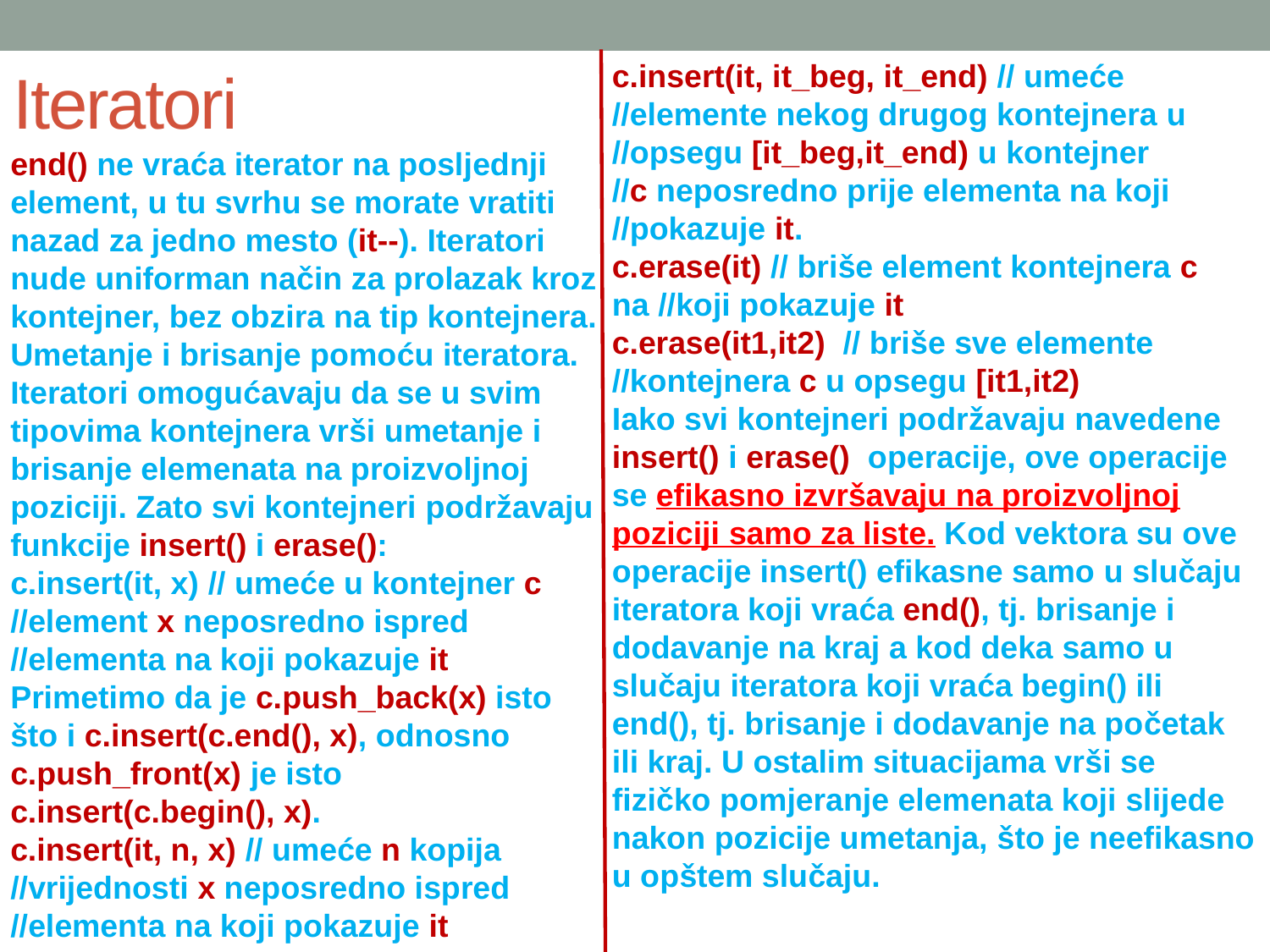

Iteratori
c.insert(it, it_beg, it_end) // umeće //elemente nekog drugog kontejnera u //opsegu [it_beg,it_end) u kontejner
//c neposredno prije elementa na koji //pokazuje it.
c.erase(it) // briše element kontejnera c na //koji pokazuje it
c.erase(it1,it2)  // briše sve elemente //kontejnera c u opsegu [it1,it2)
Iako svi kontejneri podržavaju navedene insert() i erase()  operacije, ove operacije se efikasno izvršavaju na proizvoljnoj poziciji samo za liste. Kod vektora su ove operacije insert() efikasne samo u slučaju iteratora koji vraća end(), tj. brisanje i dodavanje na kraj a kod deka samo u slučaju iteratora koji vraća begin() ili end(), tj. brisanje i dodavanje na početak
ili kraj. U ostalim situacijama vrši se fizičko pomjeranje elemenata koji slijede nakon pozicije umetanja, što je neefikasno u opštem slučaju.

end() ne vraća iterator na posljednji element, u tu svrhu se morate vratiti nazad za jedno mesto (it--). Iteratori nude uniforman način za prolazak kroz kontejner, bez obzira na tip kontejnera.
Umetanje i brisanje pomoću iteratora.
Iteratori omogućavaju da se u svim tipovima kontejnera vrši umetanje i brisanje elemenata na proizvoljnoj poziciji. Zato svi kontejneri podržavaju funkcije insert() i erase():
c.insert(it, x) // umeće u kontejner c //element x neposredno ispred //elementa na koji pokazuje it
Primetimo da je c.push_back(x) isto što i c.insert(c.end(), x), odnosno c.push_front(x) je isto c.insert(c.begin(), x).
c.insert(it, n, x) // umeće n kopija //vrijednosti x neposredno ispred //elementa na koji pokazuje it